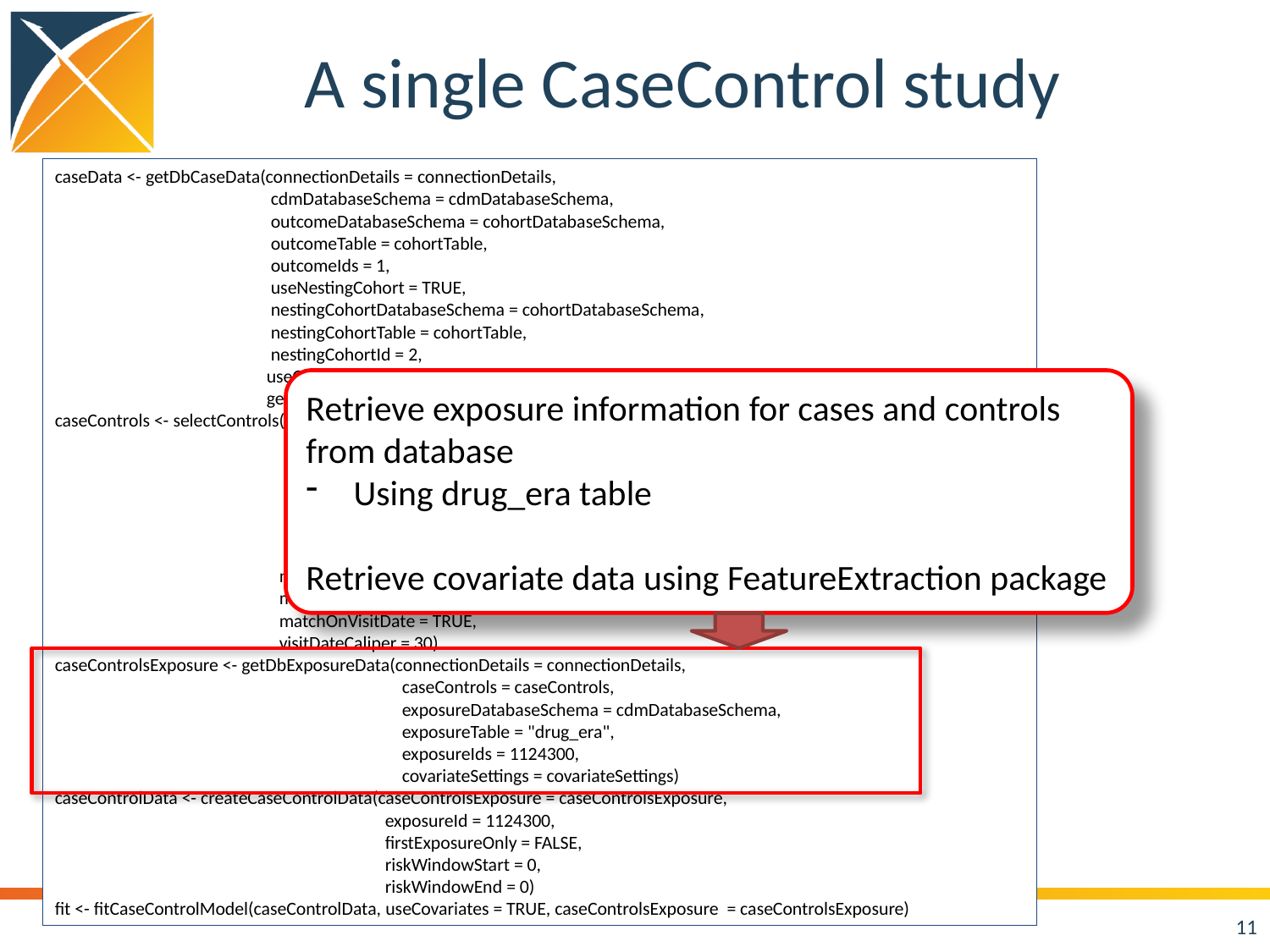

# A single CaseControl study
caseData <- getDbCaseData(connectionDetails = connectionDetails,
                                                   cdmDatabaseSchema = cdmDatabaseSchema,
                                                   outcomeDatabaseSchema = cohortDatabaseSchema,
                                                   outcomeTable = cohortTable,
                                                   outcomeIds = 1,
                                                   useNestingCohort = TRUE,
                                                   nestingCohortDatabaseSchema = cohortDatabaseSchema,
                                                   nestingCohortTable = cohortTable,
                                                   nestingCohortId = 2,
                                                  useObservationEndAsNestingEndDate = TRUE,
                                                  getVisits = TRUE)
caseControls <- selectControls(caseData = caseData,
                                                       outcomeId = 1,
                                                       firstOutcomeOnly = TRUE,
                                                      washoutPeriod = 180,
                                                      controlsPerCase = 2,
                                                      matchOnAge = TRUE,
                                                      ageCaliper = 2,
                                                     matchOnGender = TRUE,
                                                     matchOnProvider = FALSE,
                                                     matchOnVisitDate = TRUE,
                                                     visitDateCaliper = 30)
caseControlsExposure <- getDbExposureData(connectionDetails = connectionDetails,
                                                                                  caseControls = caseControls,
                                                                                  exposureDatabaseSchema = cdmDatabaseSchema,
                                                                                  exposureTable = "drug_era",
                                                                                  exposureIds = 1124300,
                                                                                  covariateSettings = covariateSettings)
caseControlData <- createCaseControlData(caseControlsExposure = caseControlsExposure,
                                                                              exposureId = 1124300,
                                                                              firstExposureOnly = FALSE,
                                                                              riskWindowStart = 0,
                                                                              riskWindowEnd = 0)
fit <- fitCaseControlModel(caseControlData, useCovariates = TRUE, caseControlsExposure  = caseControlsExposure)
Retrieve exposure information for cases and controls from database
Using drug_era table

Retrieve covariate data using FeatureExtraction package

11